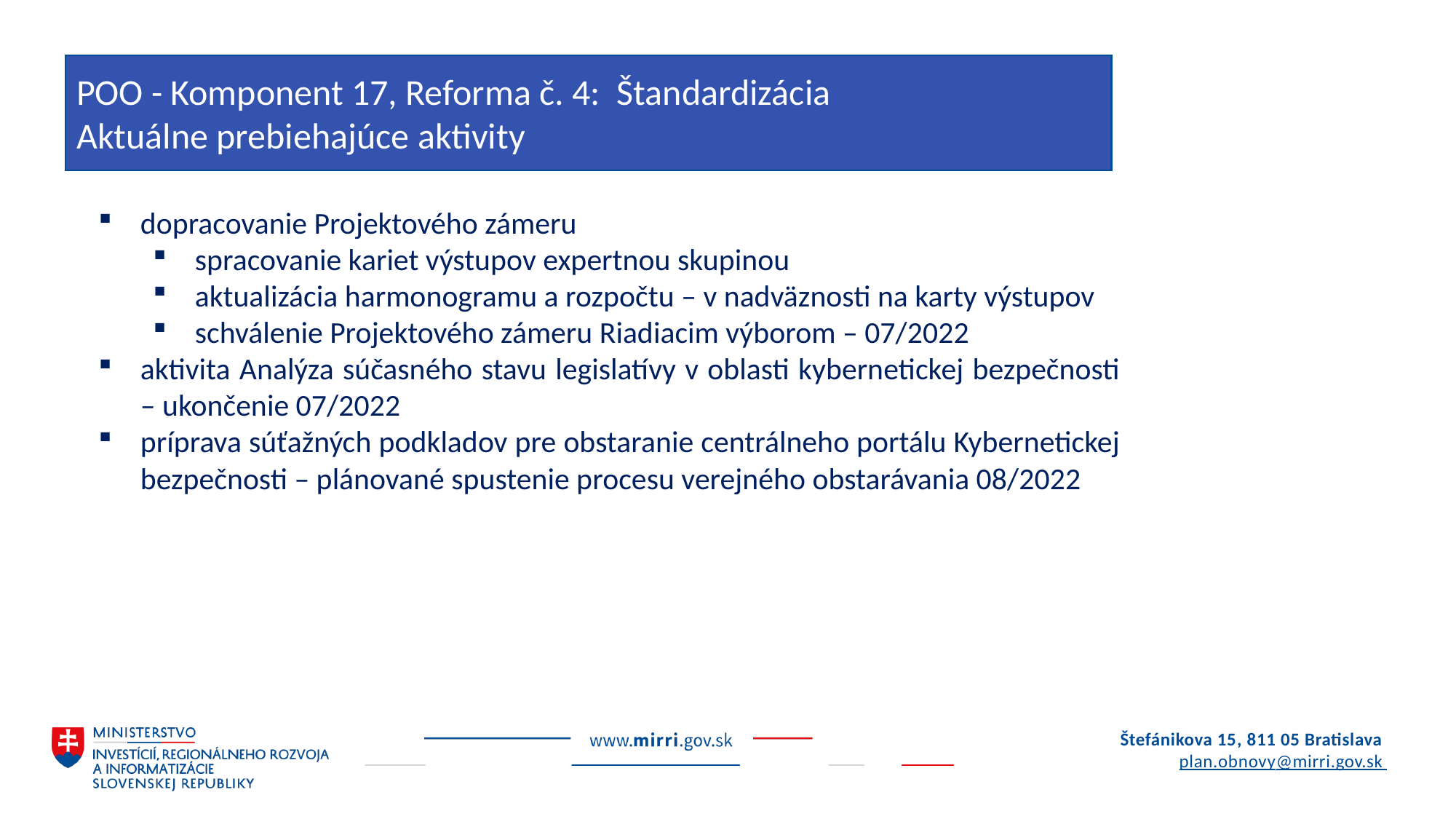

POO - Komponent 17, Reforma č. 4:  Štandardizácia
Aktuálne prebiehajúce aktivity
dopracovanie Projektového zámeru
spracovanie kariet výstupov expertnou skupinou
aktualizácia harmonogramu a rozpočtu – v nadväznosti na karty výstupov
schválenie Projektového zámeru Riadiacim výborom – 07/2022
aktivita Analýza súčasného stavu legislatívy v oblasti kybernetickej bezpečnosti – ukončenie 07/2022
príprava súťažných podkladov pre obstaranie centrálneho portálu Kybernetickej bezpečnosti – plánované spustenie procesu verejného obstarávania 08/2022